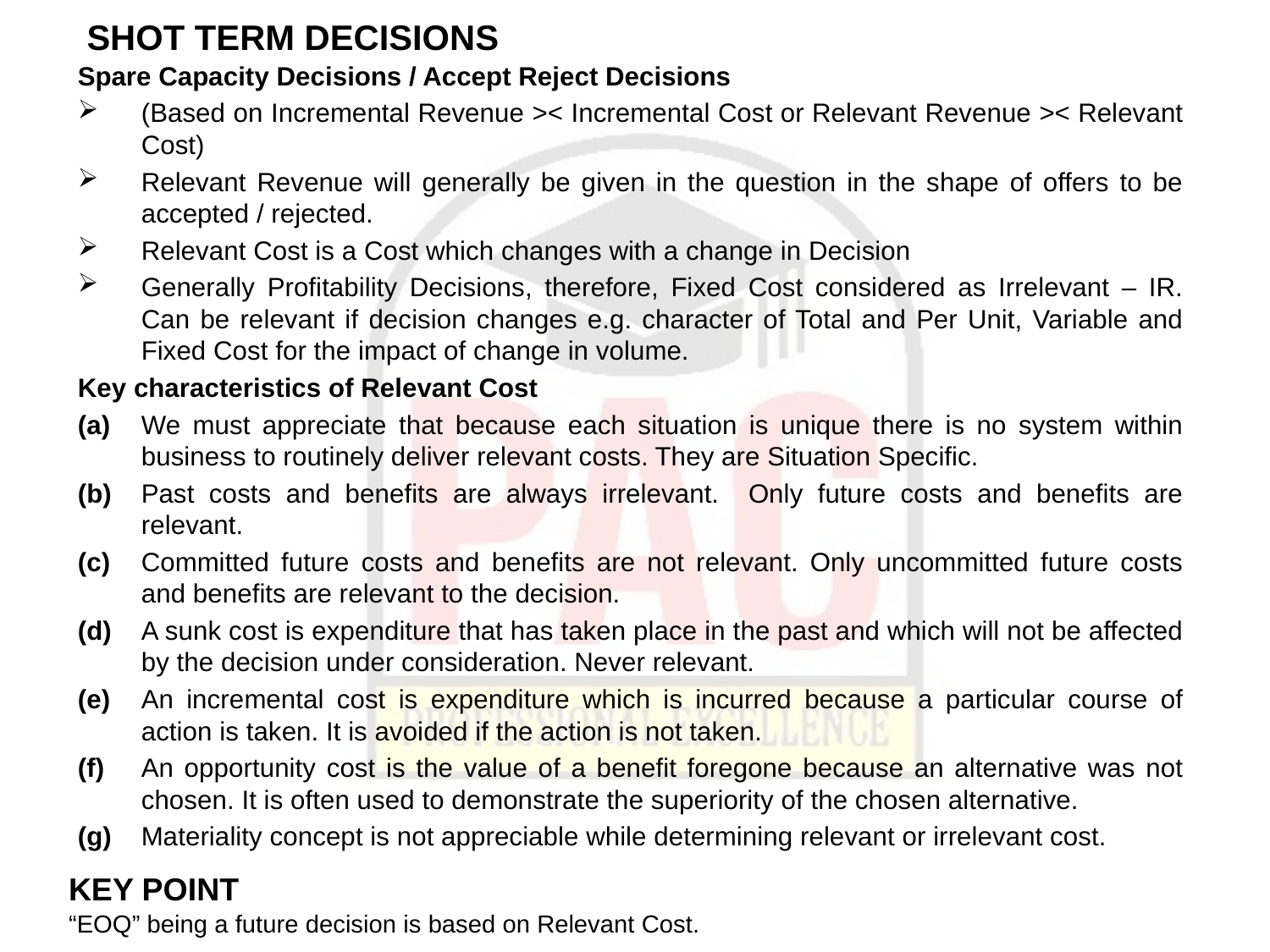

# SHOT TERM DECISIONS
Spare Capacity Decisions / Accept Reject Decisions
(Based on Incremental Revenue >< Incremental Cost or Relevant Revenue >< Relevant Cost)
Relevant Revenue will generally be given in the question in the shape of offers to be accepted / rejected.
Relevant Cost is a Cost which changes with a change in Decision
Generally Profitability Decisions, therefore, Fixed Cost considered as Irrelevant – IR. Can be relevant if decision changes e.g. character of Total and Per Unit, Variable and Fixed Cost for the impact of change in volume.
Key characteristics of Relevant Cost
(a)	We must appreciate that because each situation is unique there is no system within business to routinely deliver relevant costs. They are Situation Specific.
(b)	Past costs and benefits are always irrelevant.  Only future costs and benefits are relevant.
(c)	Committed future costs and benefits are not relevant. Only uncommitted future costs and benefits are relevant to the decision.
(d)	A sunk cost is expenditure that has taken place in the past and which will not be affected by the decision under consideration. Never relevant.
(e)	An incremental cost is expenditure which is incurred because a particular course of action is taken. It is avoided if the action is not taken.
(f)	An opportunity cost is the value of a benefit foregone because an alternative was not chosen. It is often used to demonstrate the superiority of the chosen alternative.
(g)	Materiality concept is not appreciable while determining relevant or irrelevant cost.
KEY POINT
“EOQ” being a future decision is based on Relevant Cost.